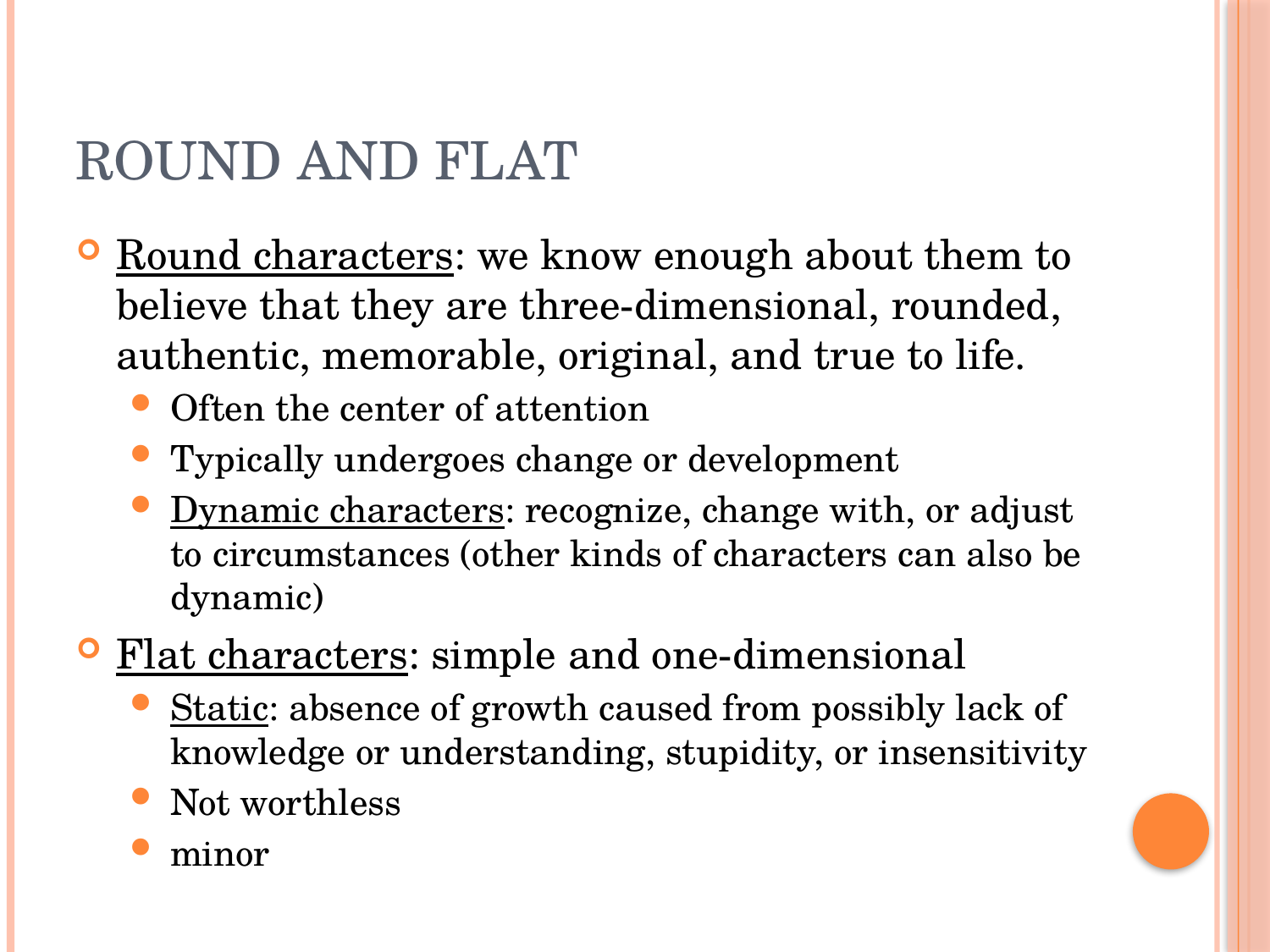

# Round and Flat
Round characters: we know enough about them to believe that they are three-dimensional, rounded, authentic, memorable, original, and true to life.
Often the center of attention
Typically undergoes change or development
Dynamic characters: recognize, change with, or adjust to circumstances (other kinds of characters can also be dynamic)
Flat characters: simple and one-dimensional
Static: absence of growth caused from possibly lack of knowledge or understanding, stupidity, or insensitivity
Not worthless
minor